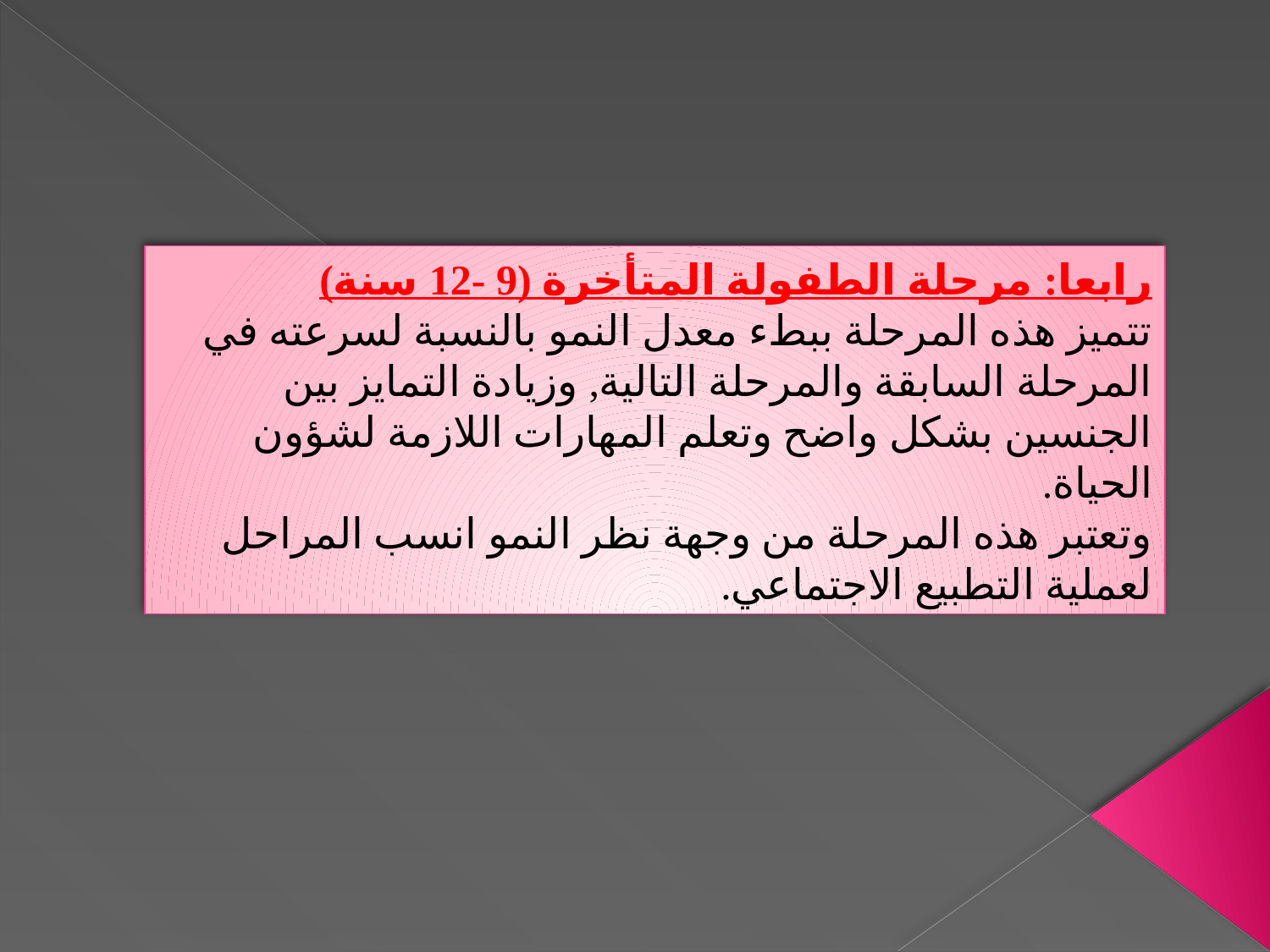

رابعا: مرحلة الطفولة المتأخرة (9 -12 سنة)
تتميز هذه المرحلة ببطء معدل النمو بالنسبة لسرعته في المرحلة السابقة والمرحلة التالية, وزيادة التمايز بين الجنسين بشكل واضح وتعلم المهارات اللازمة لشؤون الحياة.
وتعتبر هذه المرحلة من وجهة نظر النمو انسب المراحل لعملية التطبيع الاجتماعي.